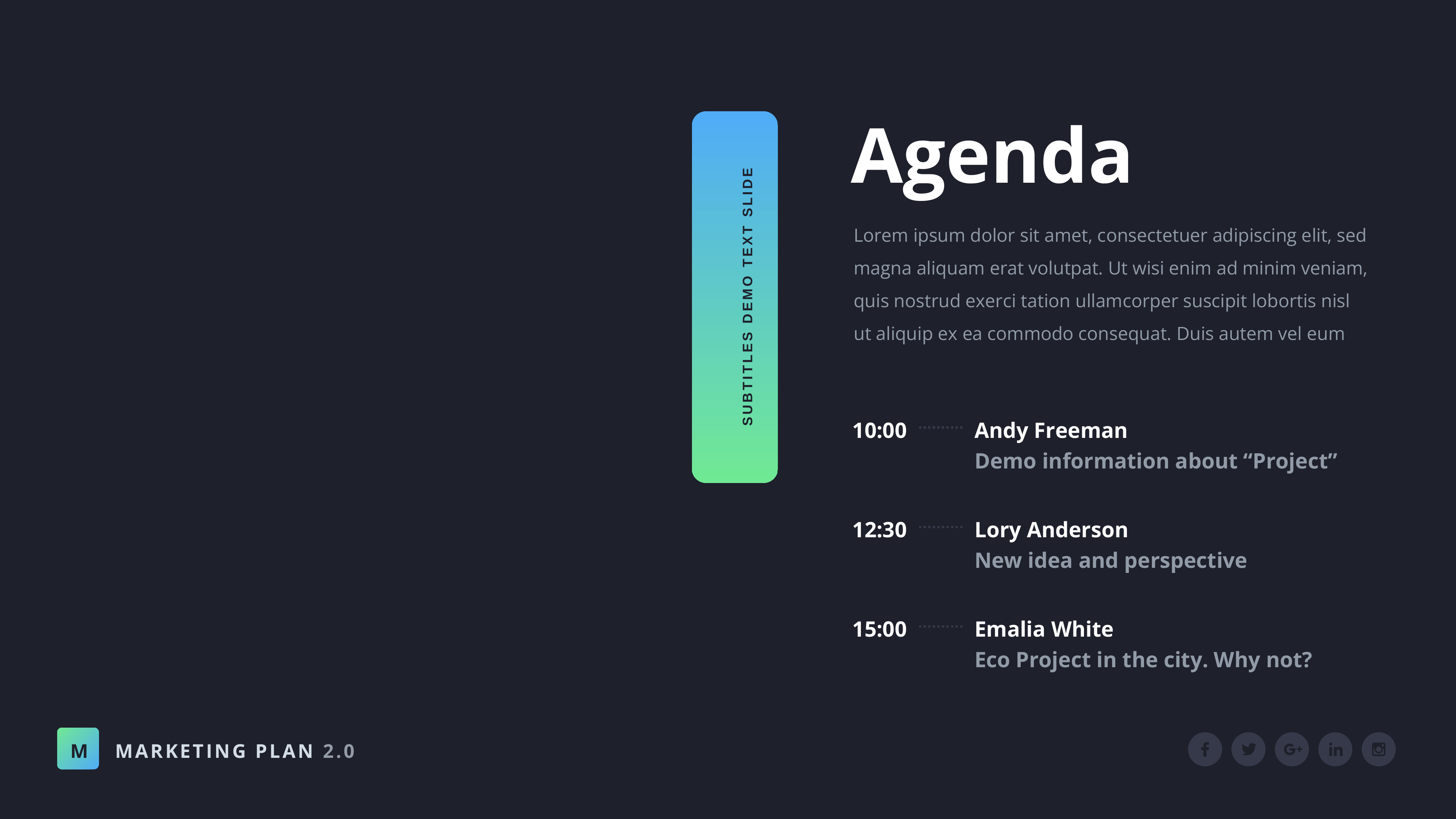

Agenda
Lorem ipsum dolor sit amet, consectetuer adipiscing elit, sed magna aliquam erat volutpat. Ut wisi enim ad minim veniam, quis nostrud exerci tation ullamcorper suscipit lobortis nisl ut aliquip ex ea commodo consequat. Duis autem vel eum

SUBTITLES DEMO TEXT SLIDE
Andy Freeman
Demo information about “Project”
10:00
Lory Anderson
New idea and perspective
12:30
Emalia White
Eco Project in the city. Why not?
15:00